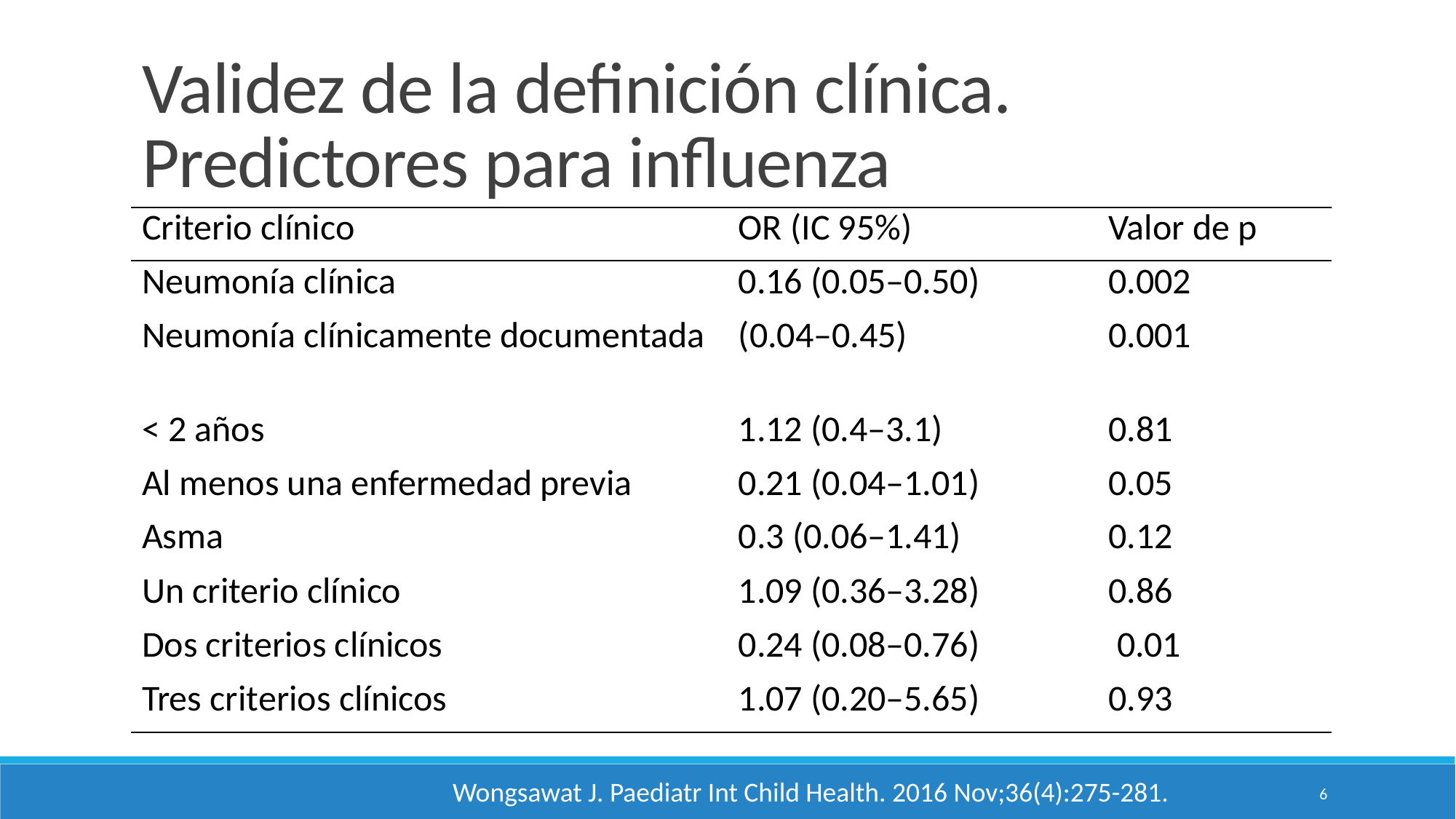

# Validez de la definición clínica. Predictores para influenza
| Criterio clínico | OR (IC 95%) | Valor de p |
| --- | --- | --- |
| Neumonía clínica | 0.16 (0.05–0.50) | 0.002 |
| Neumonía clínicamente documentada | (0.04–0.45) | 0.001 |
| < 2 años | 1.12 (0.4–3.1) | 0.81 |
| Al menos una enfermedad previa | 0.21 (0.04–1.01) | 0.05 |
| Asma | 0.3 (0.06–1.41) | 0.12 |
| Un criterio clínico | 1.09 (0.36–3.28) | 0.86 |
| Dos criterios clínicos | 0.24 (0.08–0.76) | 0.01 |
| Tres criterios clínicos | 1.07 (0.20–5.65) | 0.93 |
Wongsawat J. Paediatr Int Child Health. 2016 Nov;36(4):275-281.
6